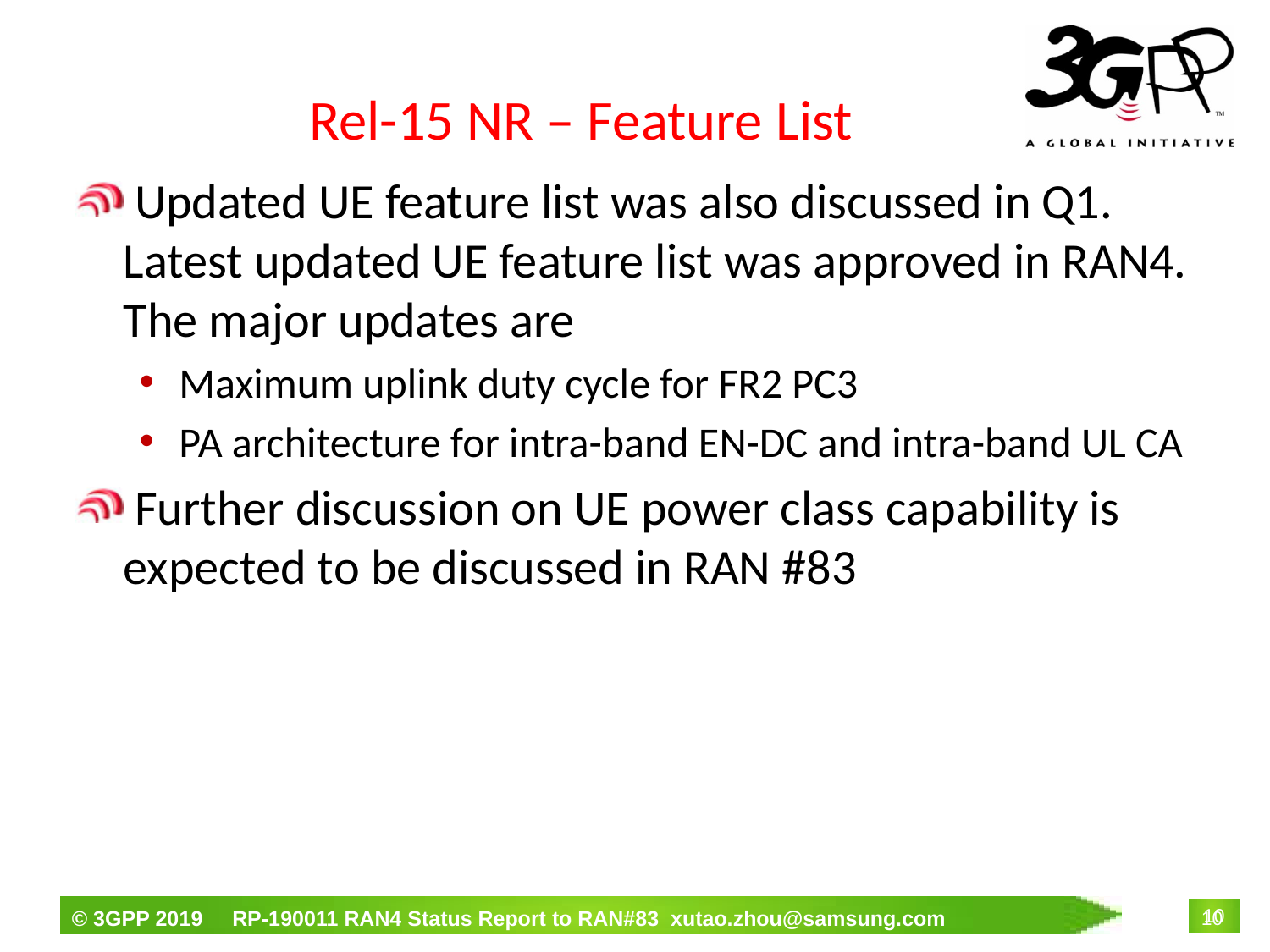

# Rel-15 NR – Feature List
 Updated UE feature list was also discussed in Q1. Latest updated UE feature list was approved in RAN4. The major updates are
Maximum uplink duty cycle for FR2 PC3
PA architecture for intra-band EN-DC and intra-band UL CA
 Further discussion on UE power class capability is expected to be discussed in RAN #83

10